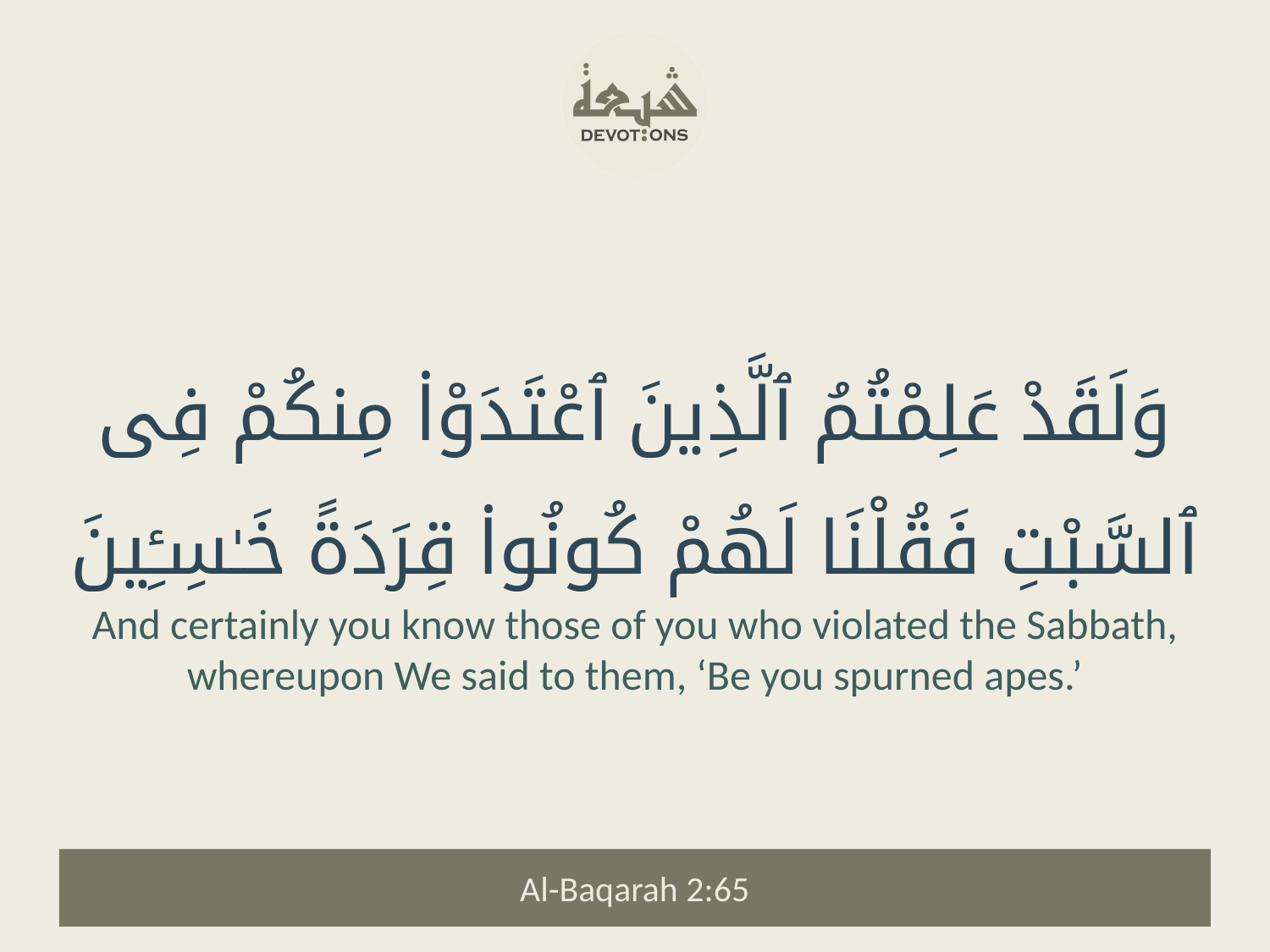

وَلَقَدْ عَلِمْتُمُ ٱلَّذِينَ ٱعْتَدَوْا۟ مِنكُمْ فِى ٱلسَّبْتِ فَقُلْنَا لَهُمْ كُونُوا۟ قِرَدَةً خَـٰسِـِٔينَ
And certainly you know those of you who violated the Sabbath, whereupon We said to them, ‘Be you spurned apes.’
Al-Baqarah 2:65